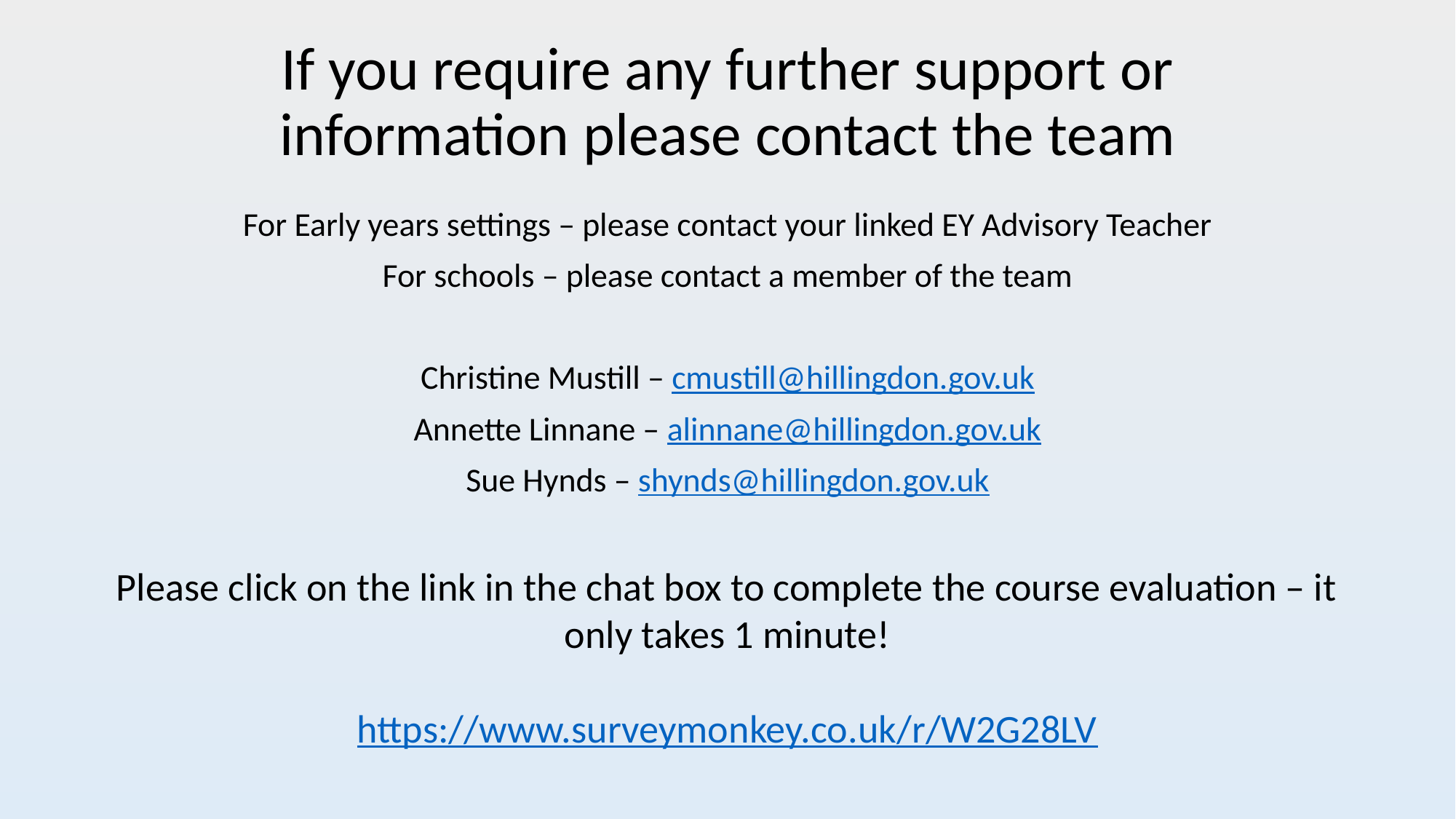

# If you require any further support or information please contact the team
For Early years settings – please contact your linked EY Advisory Teacher
For schools – please contact a member of the team

Christine Mustill – cmustill@hillingdon.gov.uk
Annette Linnane – alinnane@hillingdon.gov.uk
Sue Hynds – shynds@hillingdon.gov.uk

Please click on the link in the chat box to complete the course evaluation – it only takes 1 minute!

https://www.surveymonkey.co.uk/r/W2G28LV